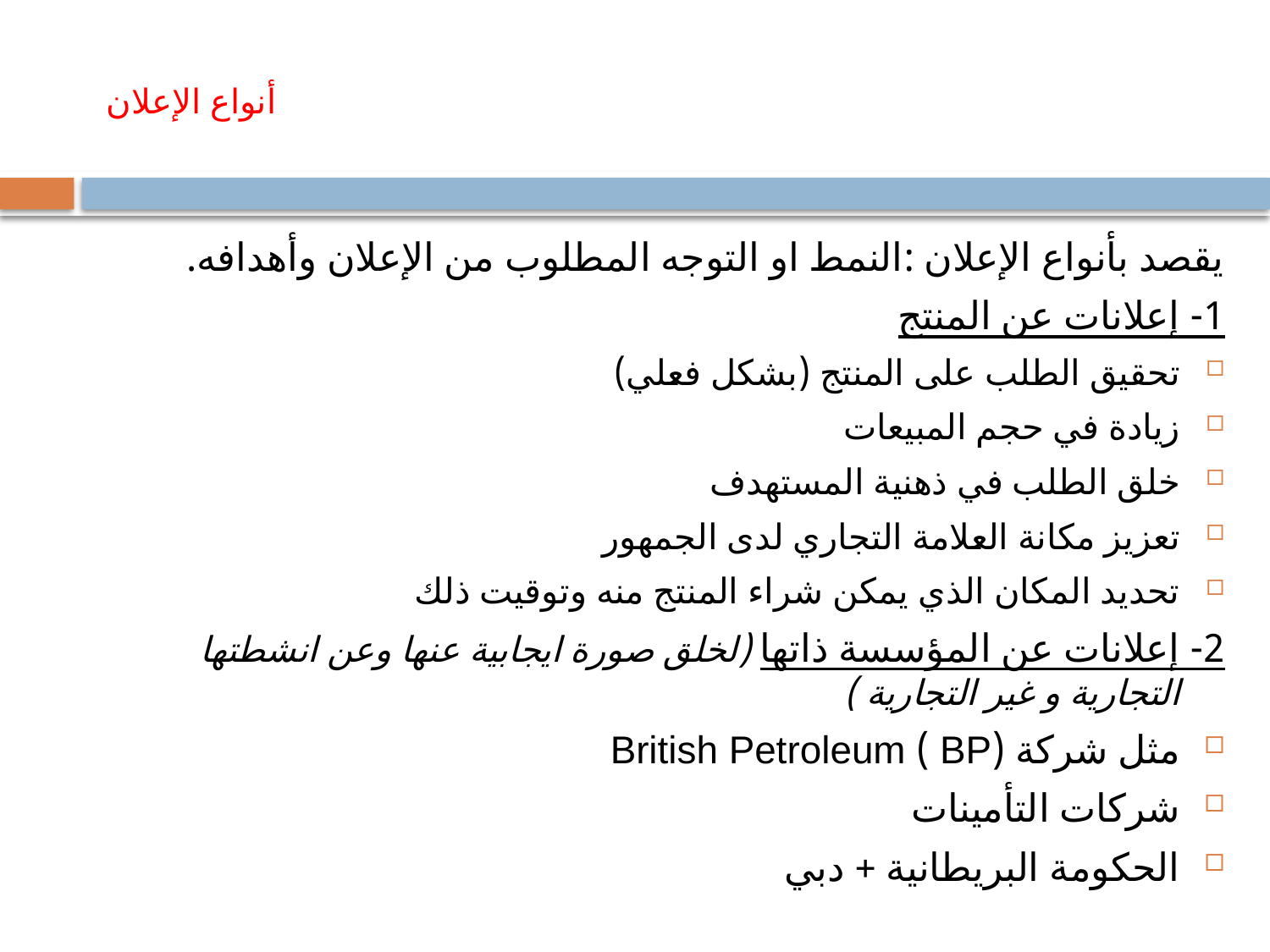

# أنواع الإعلان
يقصد بأنواع الإعلان :النمط او التوجه المطلوب من الإعلان وأهدافه.
1- إعلانات عن المنتج
تحقيق الطلب على المنتج (بشكل فعلي)
زيادة في حجم المبيعات
خلق الطلب في ذهنية المستهدف
تعزيز مكانة العلامة التجاري لدى الجمهور
تحديد المكان الذي يمكن شراء المنتج منه وتوقيت ذلك
2- إعلانات عن المؤسسة ذاتها (لخلق صورة ايجابية عنها وعن انشطتها التجارية و غير التجارية )
مثل شركة (BP ) British Petroleum
شركات التأمينات
الحكومة البريطانية + دبي